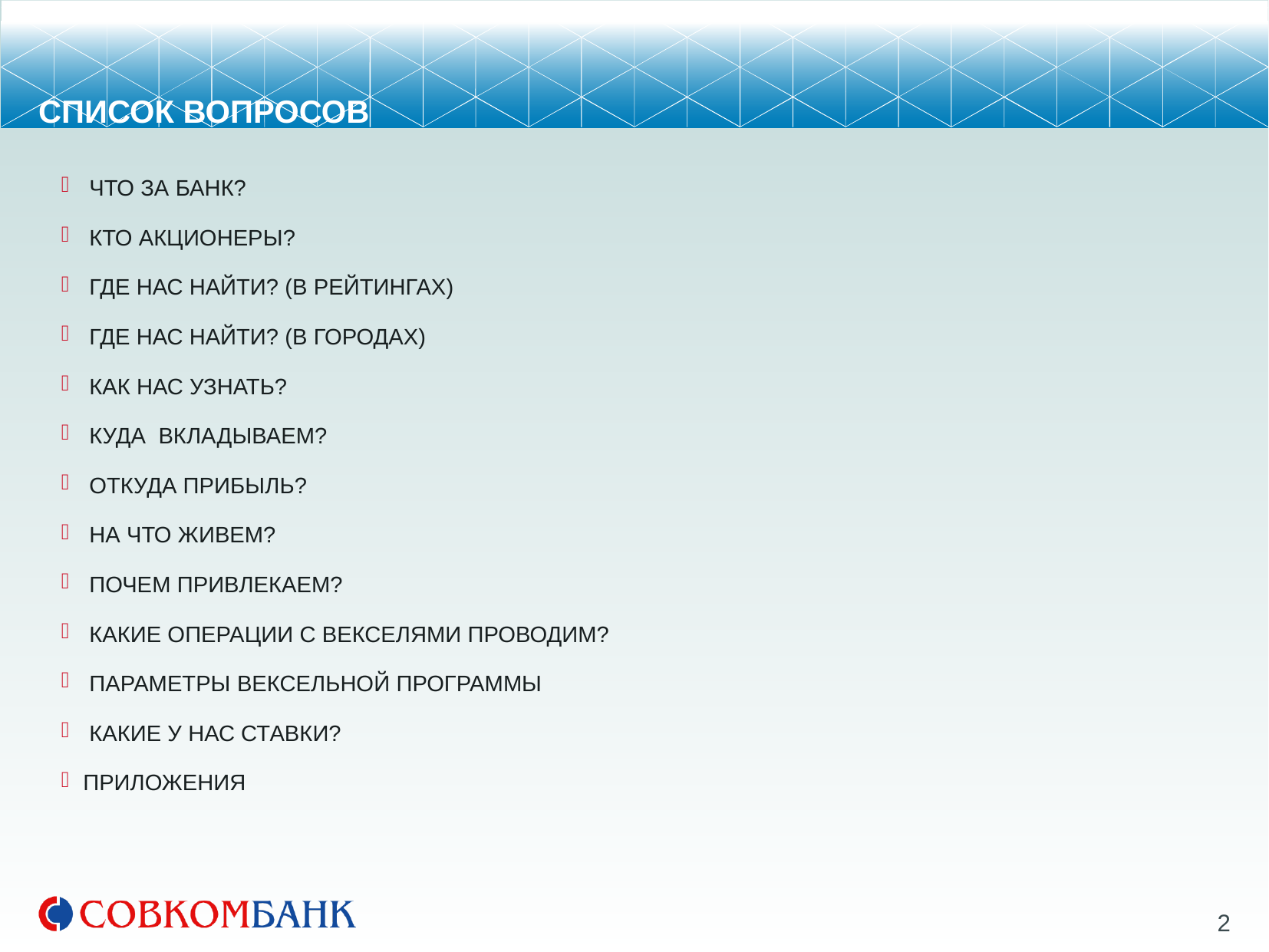

# СПИСОК ВОПРОСОВ
 ЧТО ЗА БАНК?
 КТО АКЦИОНЕРЫ?
 ГДЕ НАС НАЙТИ? (В РЕЙТИНГАХ)
 ГДЕ НАС НАЙТИ? (В ГОРОДАХ)
 КАК НАС УЗНАТЬ?
 КУДА  ВКЛАДЫВАЕМ?
 ОТКУДА ПРИБЫЛЬ?
 НА ЧТО ЖИВЕМ?
 ПОЧЕМ ПРИВЛЕКАЕМ?
 КАКИЕ ОПЕРАЦИИ С ВЕКСЕЛЯМИ ПРОВОДИМ?
 ПАРАМЕТРЫ ВЕКСЕЛЬНОЙ ПРОГРАММЫ
 КАКИЕ У НАС СТАВКИ?
ПРИЛОЖЕНИЯ

2